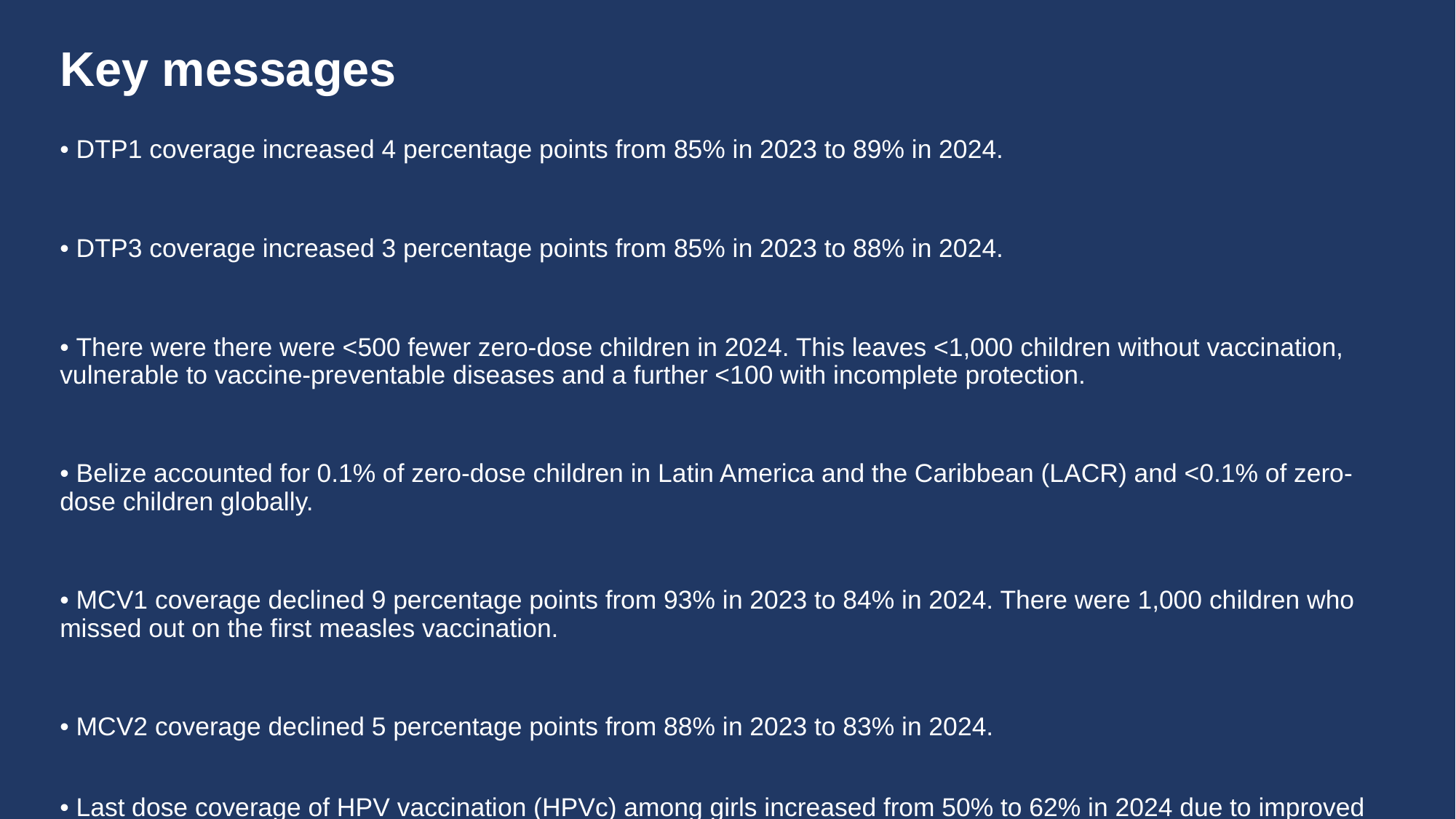

# Key messages
• DTP1 coverage increased 4 percentage points from 85% in 2023 to 89% in 2024.

• DTP3 coverage increased 3 percentage points from 85% in 2023 to 88% in 2024.

• There were there were <500 fewer zero-dose children in 2024. This leaves <1,000 children without vaccination, vulnerable to vaccine-preventable diseases and a further <100 with incomplete protection.

• Belize accounted for 0.1% of zero-dose children in Latin America and the Caribbean (LACR) and <0.1% of zero-dose children globally.

• MCV1 coverage declined 9 percentage points from 93% in 2023 to 84% in 2024. There were 1,000 children who missed out on the first measles vaccination.

• MCV2 coverage declined 5 percentage points from 88% in 2023 to 83% in 2024.

• Last dose coverage of HPV vaccination (HPVc) among girls increased from 50% to 62% in 2024 due to improved programme performance.